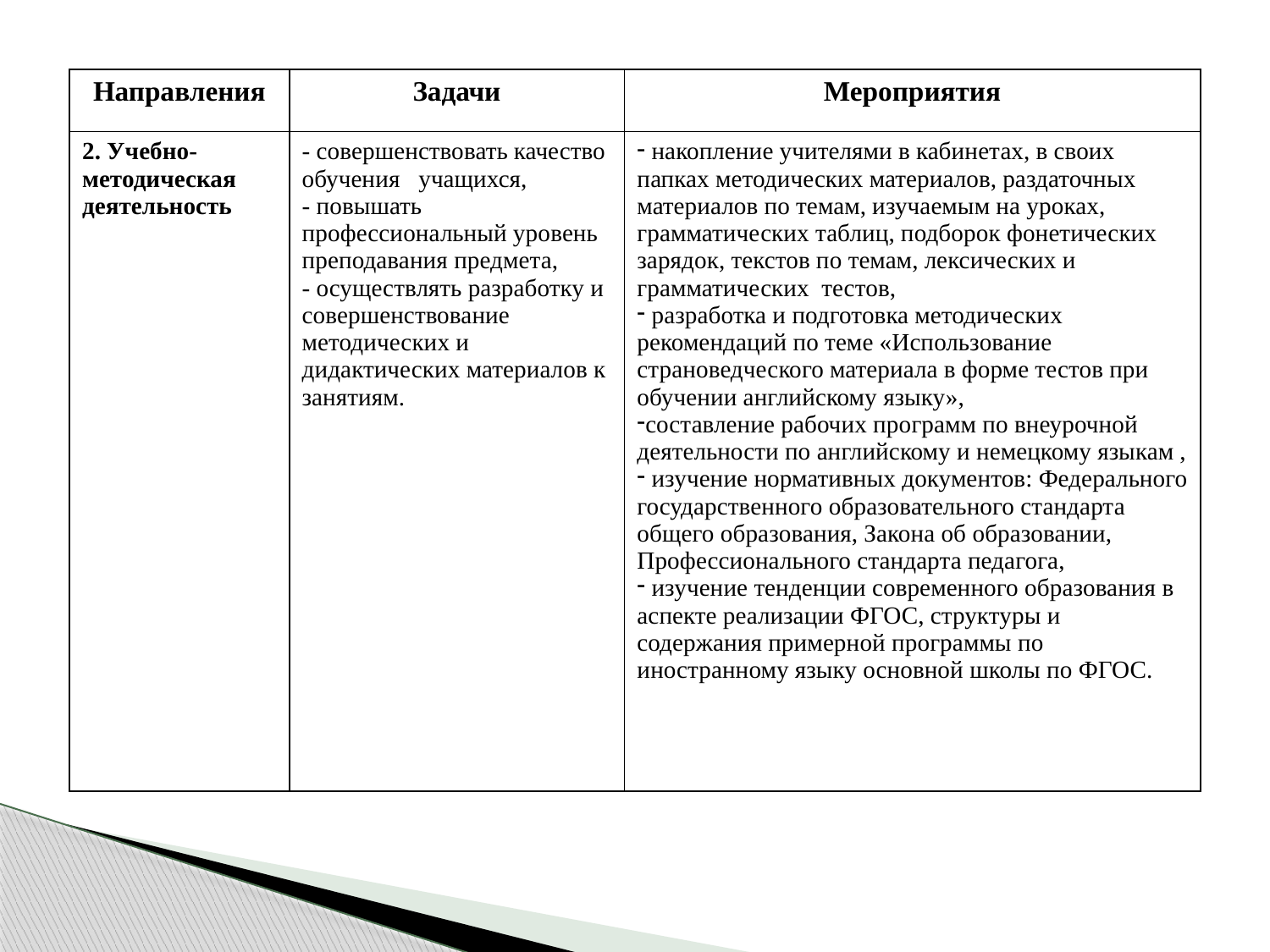

| Направления | Задачи | Мероприятия |
| --- | --- | --- |
| 2. Учебно-методическая деятельность | - совершенствовать качество обучения учащихся, - повышать профессиональный уровень преподавания предмета, - осуществлять разработку и совершенствование методических и дидактических материалов к занятиям. | накопление учителями в кабинетах, в своих папках методических материалов, раздаточных материалов по темам, изучаемым на уроках, грамматических таблиц, подборок фонетических зарядок, текстов по темам, лексических и грамматических тестов, разработка и подготовка методических рекомендаций по теме «Использование страноведческого материала в форме тестов при обучении английскому языку», составление рабочих программ по внеурочной деятельности по английскому и немецкому языкам , изучение нормативных документов: Федерального государственного образовательного стандарта общего образования, Закона об образовании, Профессионального стандарта педагога, изучение тенденции современного образования в аспекте реализации ФГОС, структуры и содержания примерной программы по иностранному языку основной школы по ФГОС. |